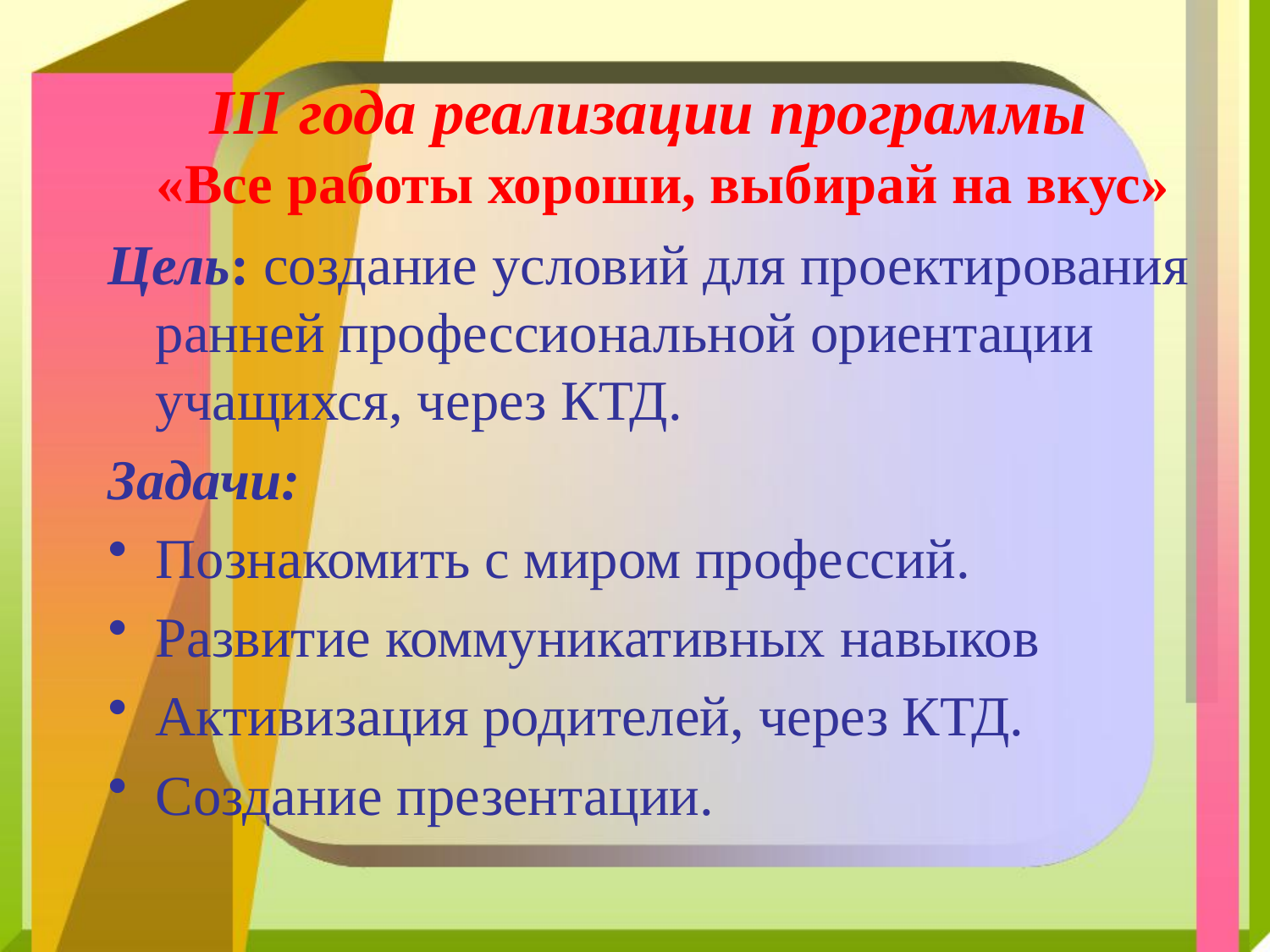

# III года реализации программы «Все работы хороши, выбирай на вкус»
Цель: создание условий для проектирования ранней профессиональной ориентации учащихся, через КТД.
Задачи:
Познакомить с миром профессий.
Развитие коммуникативных навыков
Активизация родителей, через КТД.
Создание презентации.